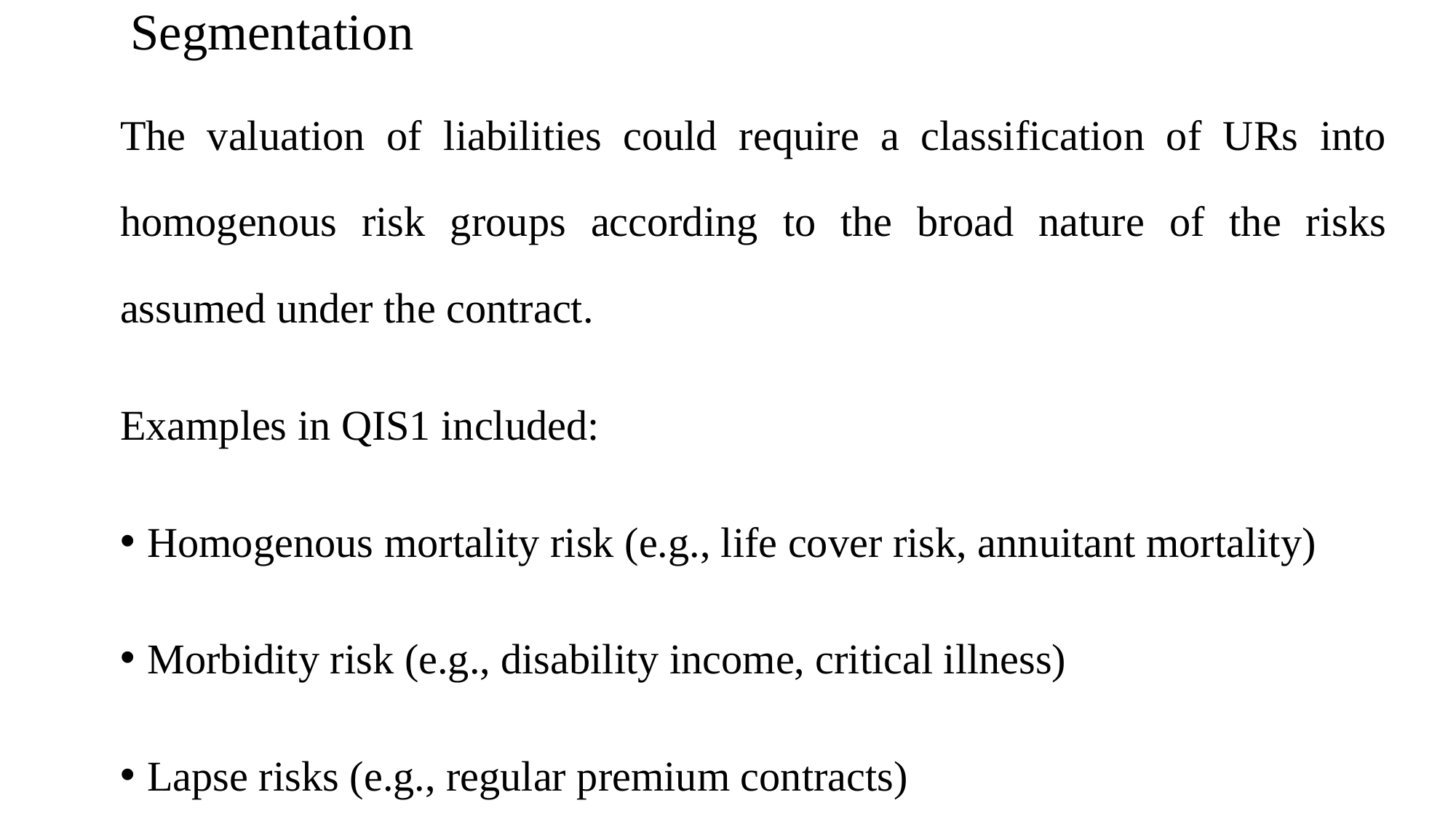

# Segmentation
The valuation of liabilities could require a classification of URs into homogenous risk groups according to the broad nature of the risks assumed under the contract.
Examples in QIS1 included:
Homogenous mortality risk (e.g., life cover risk, annuitant mortality)
Morbidity risk (e.g., disability income, critical illness)
Lapse risks (e.g., regular premium contracts)
Profit-Sharing / non-profit-sharing business
Guaranteed / nonguaranteed business
Segmentation may also be driven by local factors, such as the tax treatment of business.